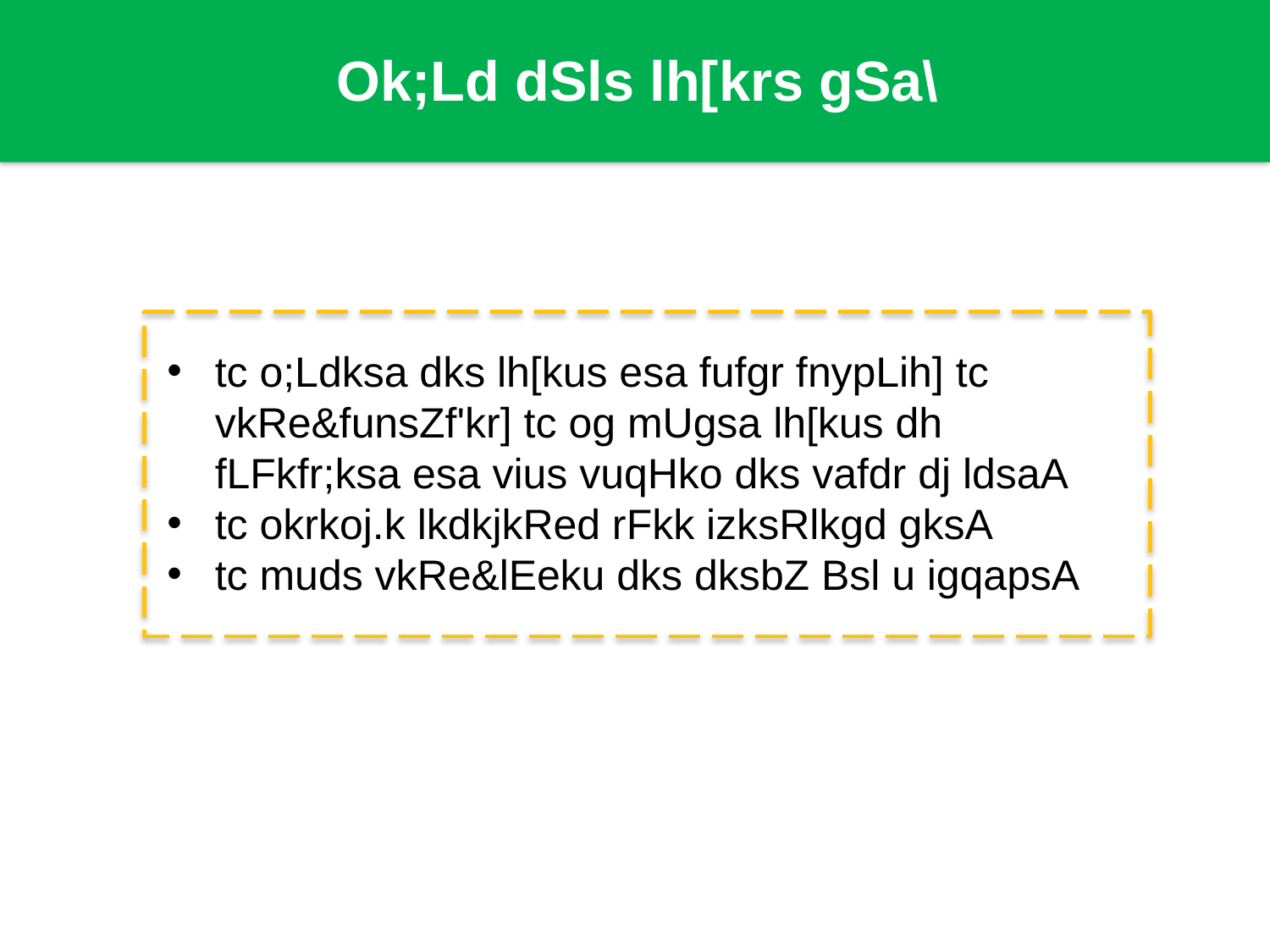

Ok;Ld dSls lh[krs gSa\

tc o;Ldksa dks lh[kus esa fufgr fnypLih] tc vkRe&funsZf'kr] tc og mUgsa lh[kus dh fLFkfr;ksa esa vius vuqHko dks vafdr dj ldsaA
tc okrkoj.k lkdkjkRed rFkk izksRlkgd gksA
tc muds vkRe&lEeku dks dksbZ Bsl u igqapsA